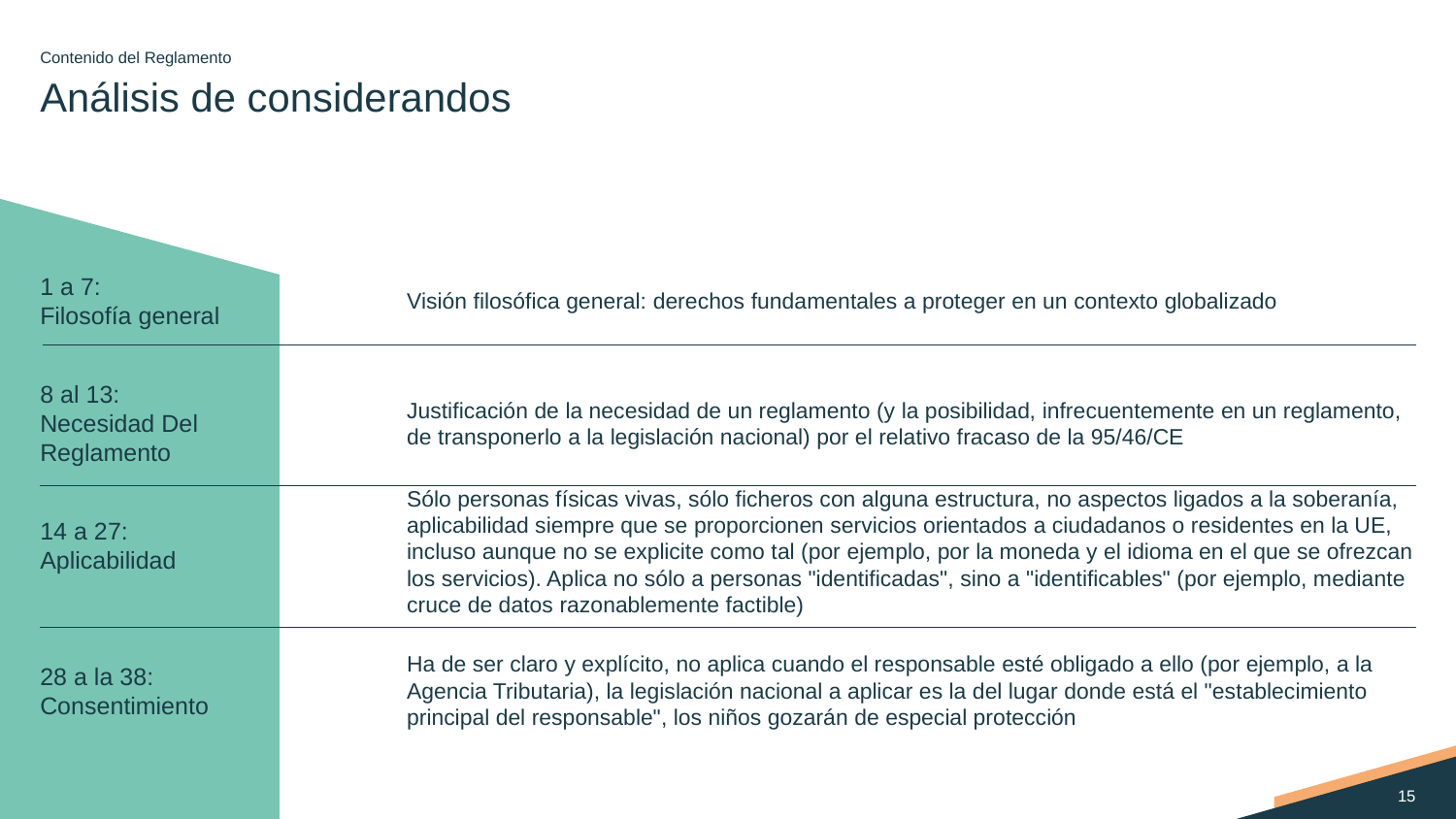

Contenido del Reglamento

# Análisis de considerandos

1 a 7:
Filosofía general
Visión filosófica general: derechos fundamentales a proteger en un contexto globalizado
8 al 13:
Necesidad Del
Reglamento
Justificación de la necesidad de un reglamento (y la posibilidad, infrecuentemente en un reglamento, de transponerlo a la legislación nacional) por el relativo fracaso de la 95/46/CE
14 a 27:
Aplicabilidad
Sólo personas físicas vivas, sólo ficheros con alguna estructura, no aspectos ligados a la soberanía, aplicabilidad siempre que se proporcionen servicios orientados a ciudadanos o residentes en la UE, incluso aunque no se explicite como tal (por ejemplo, por la moneda y el idioma en el que se ofrezcan los servicios). Aplica no sólo a personas "identificadas", sino a "identificables" (por ejemplo, mediante cruce de datos razonablemente factible)
28 a la 38:
Consentimiento
Ha de ser claro y explícito, no aplica cuando el responsable esté obligado a ello (por ejemplo, a la Agencia Tributaria), la legislación nacional a aplicar es la del lugar donde está el "establecimiento principal del responsable", los niños gozarán de especial protección